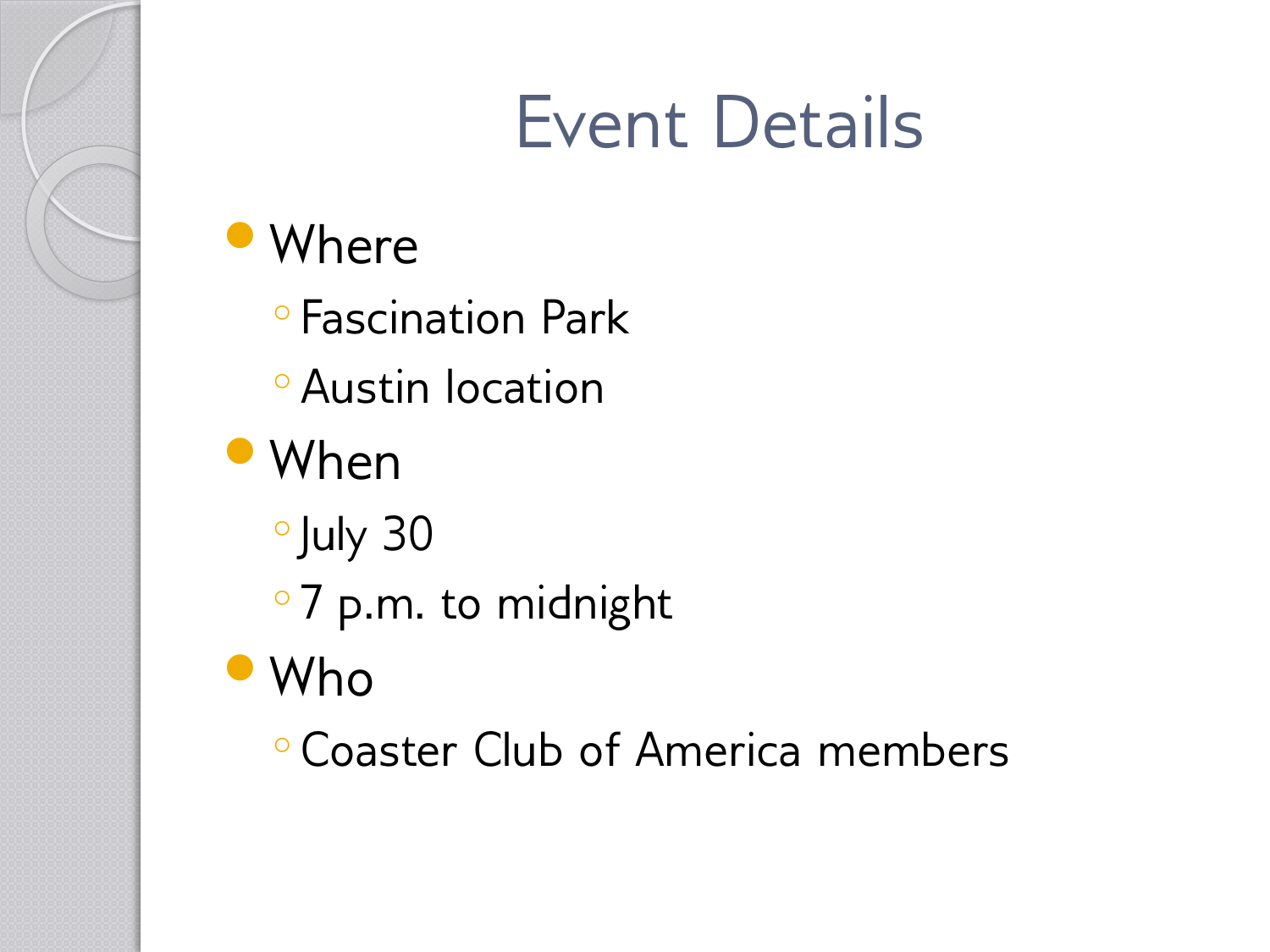

# Event Details
Where
Fascination Park
Austin location
When
July 30
7 p.m. to midnight
Who
Coaster Club of America members